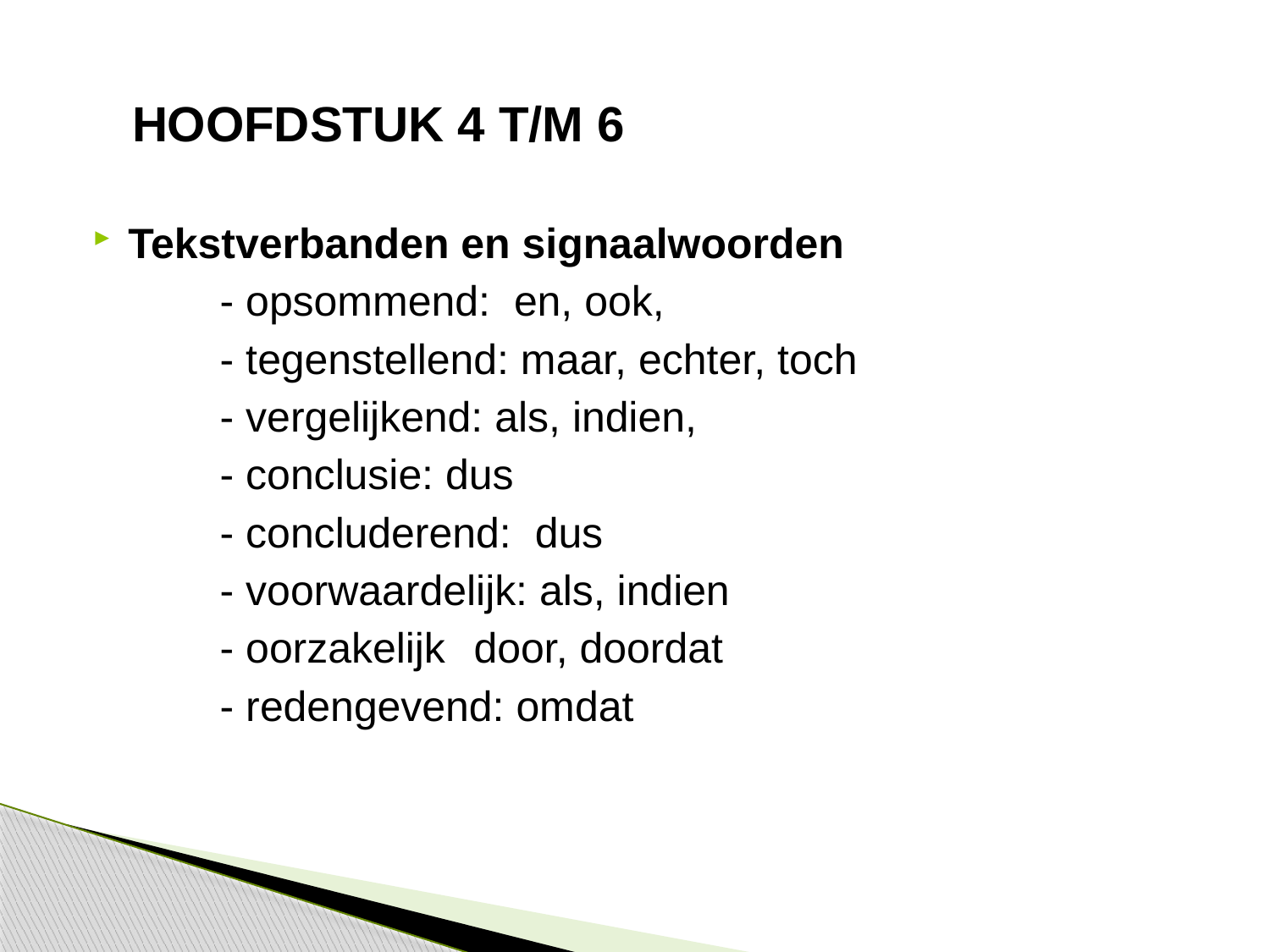

HOOFDSTUK 4 T/M 6

Tekstverbanden en signaalwoorden
	- opsommend:  en, ook,
	- tegenstellend: maar, echter, toch
	- vergelijkend: als, indien,
	- conclusie: dus
	- concluderend:  dus
	- voorwaardelijk: als, indien
	- oorzakelijk 	door, doordat
	- redengevend: omdat